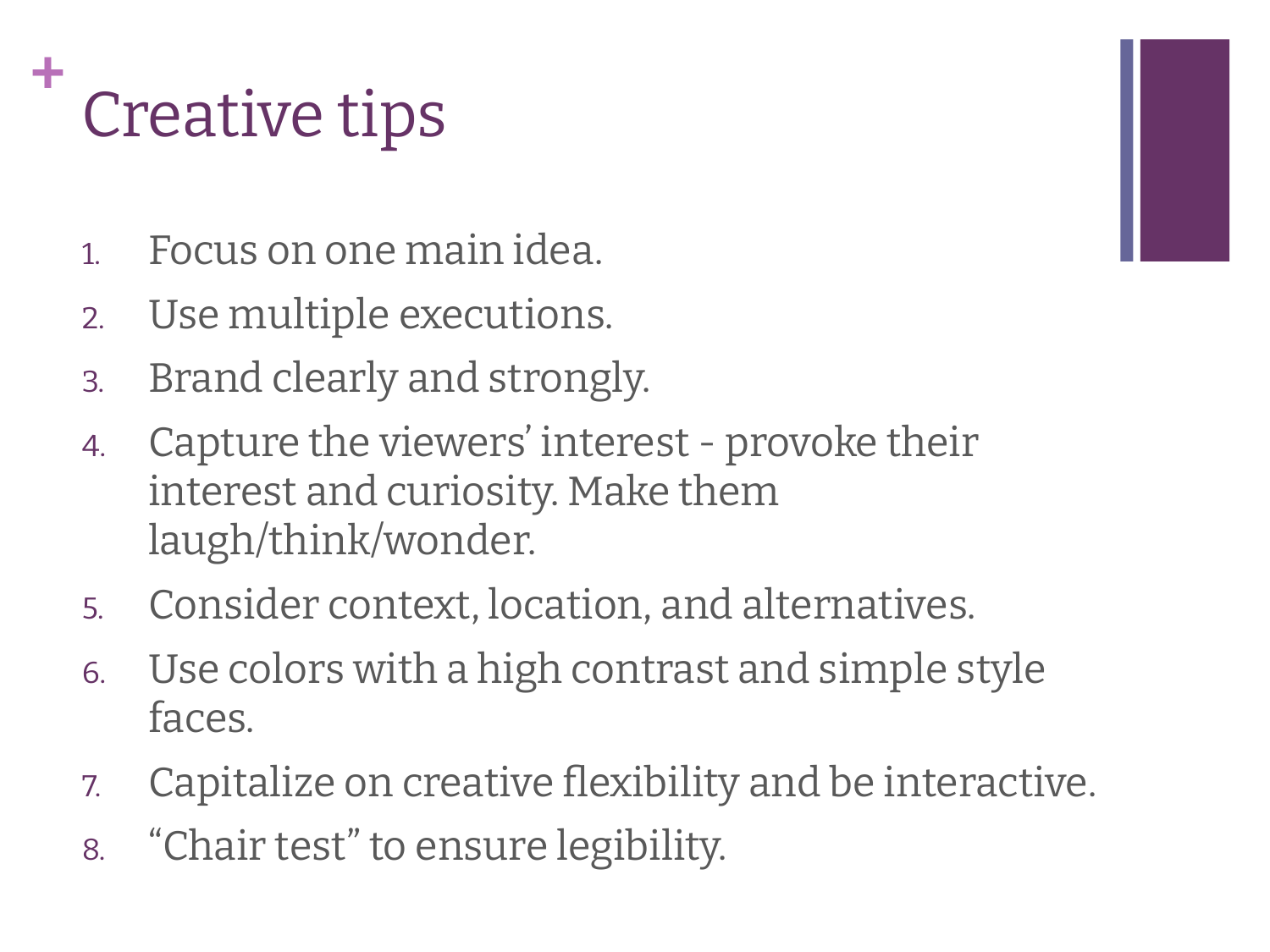

# Creative tips
Focus on one main idea.
Use multiple executions.
Brand clearly and strongly.
Capture the viewers’ interest - provoke their interest and curiosity. Make them laugh/think/wonder.
Consider context, location, and alternatives.
Use colors with a high contrast and simple style faces.
Capitalize on creative flexibility and be interactive.
“Chair test” to ensure legibility.